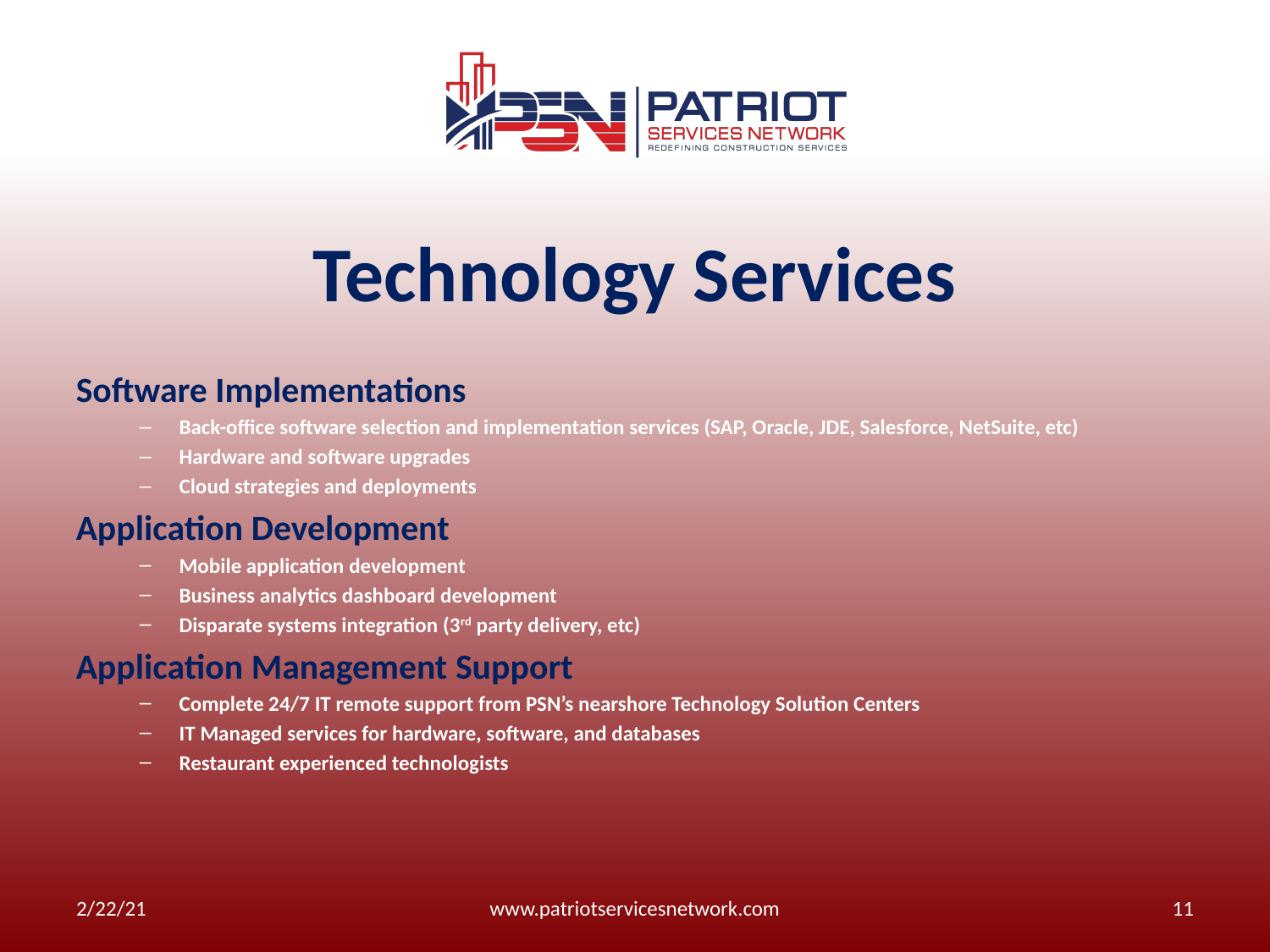

# Technology Services
Software Implementations
Back-office software selection and implementation services (SAP, Oracle, JDE, Salesforce, NetSuite, etc)
Hardware and software upgrades
Cloud strategies and deployments
Application Development
Mobile application development
Business analytics dashboard development
Disparate systems integration (3rd party delivery, etc)
Application Management Support
Complete 24/7 IT remote support from PSN’s nearshore Technology Solution Centers
IT Managed services for hardware, software, and databases
Restaurant experienced technologists

2/22/21
www.patriotservicesnetwork.com
11